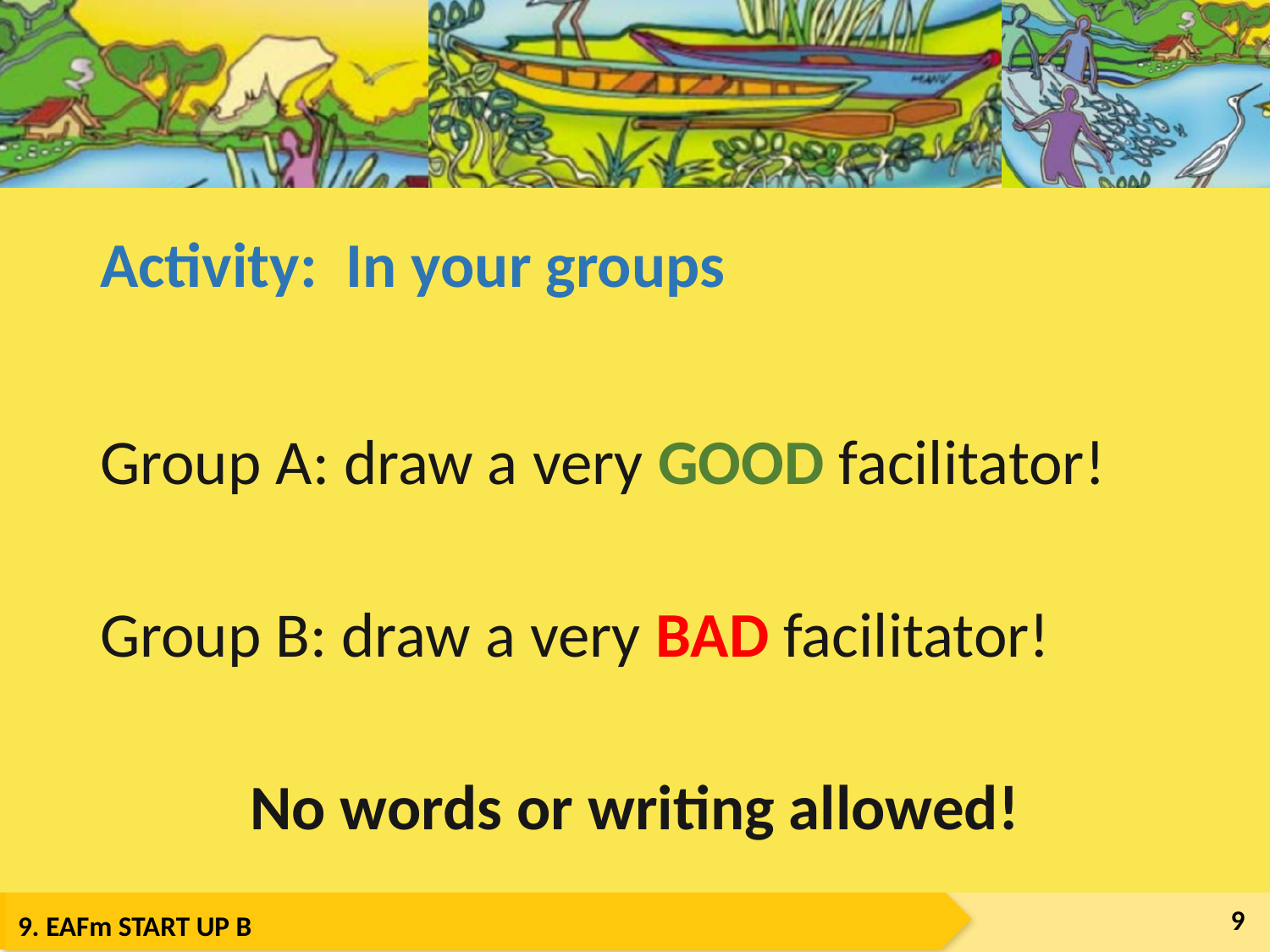

# Activity:  In your groups

Group A: draw a very GOOD facilitator!

Group B: draw a very BAD facilitator!

No words or writing allowed!

9